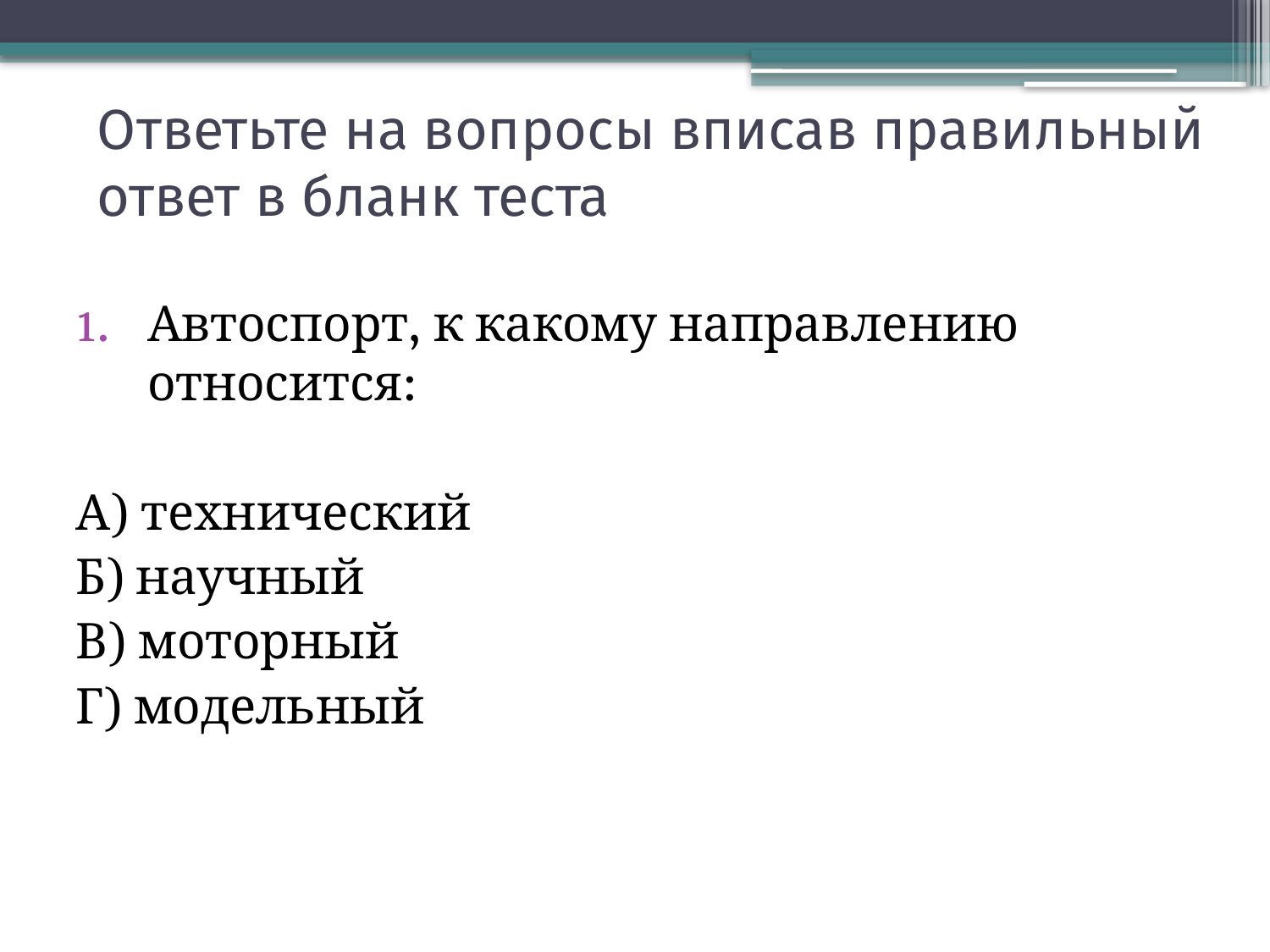

# Ответьте на вопросы вписав правильный ответ в бланк теста
Автоспорт, к какому направлению относится:

А) технический
Б) научный
В) моторный
Г) модельный